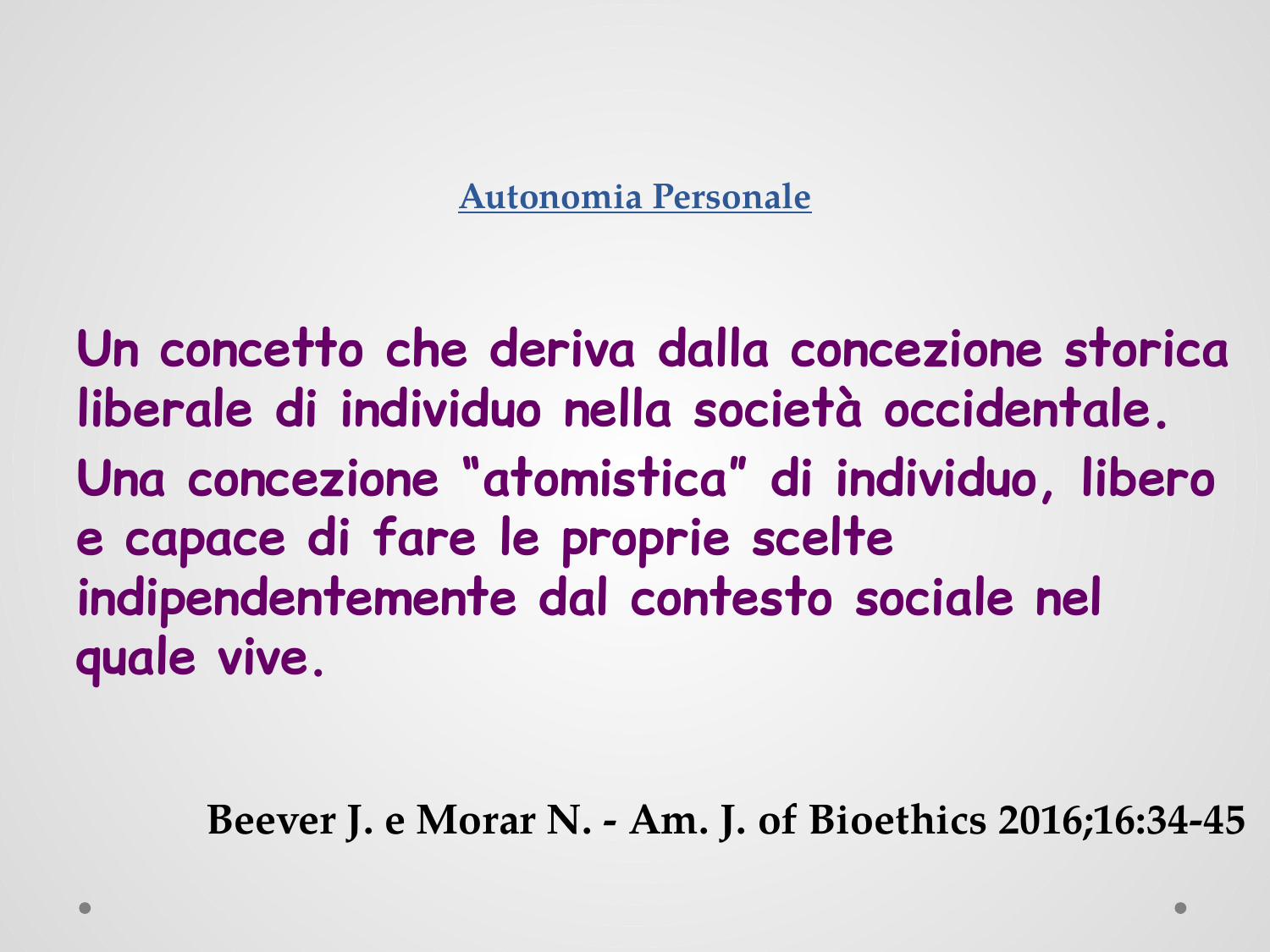

# Autonomia Personale
Un concetto che deriva dalla concezione storica liberale di individuo nella società occidentale.
Una concezione “atomistica” di individuo, libero e capace di fare le proprie scelte indipendentemente dal contesto sociale nel quale vive.
Beever J. e Morar N. - Am. J. of Bioethics 2016;16:34-45